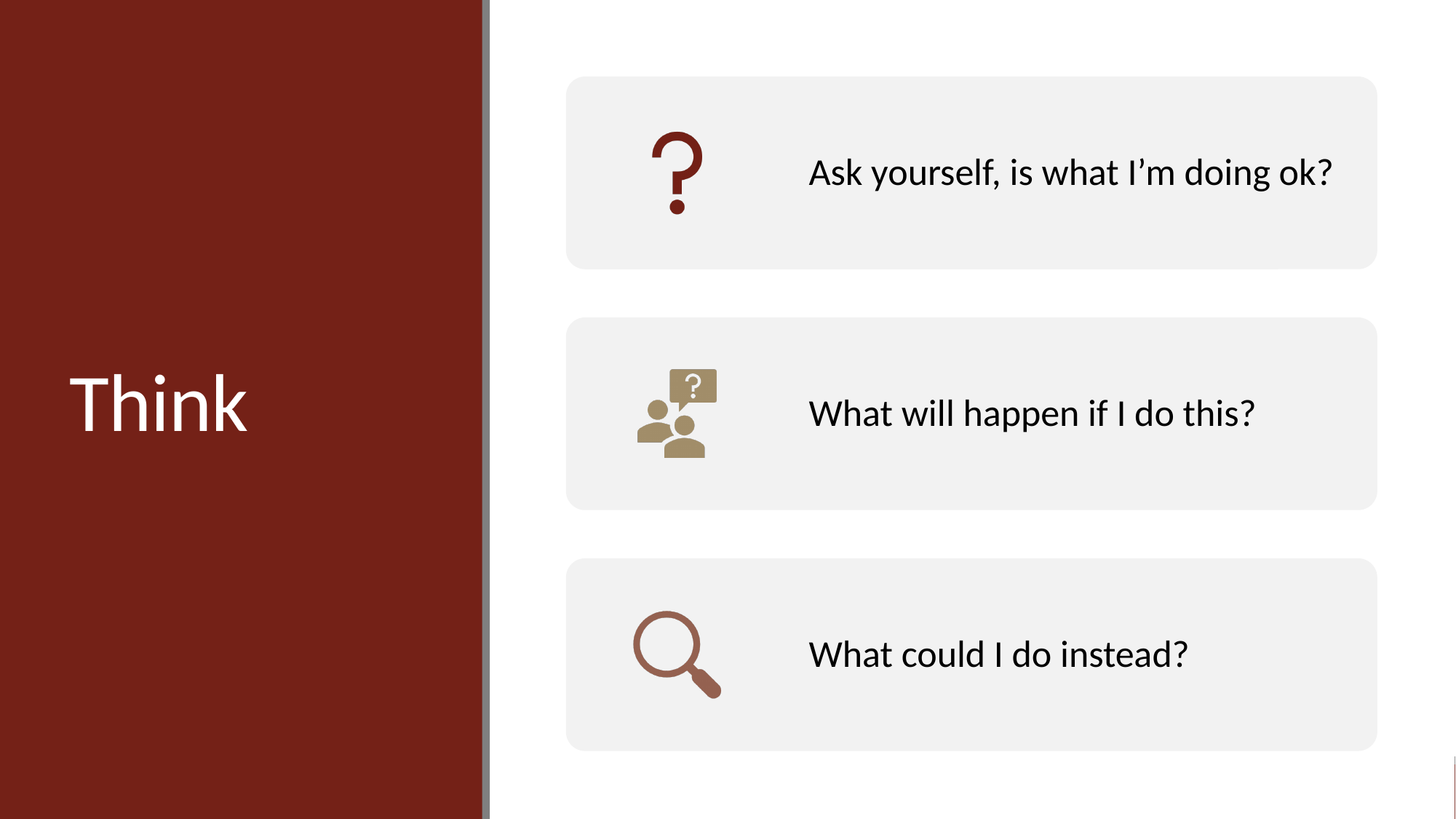

# Think
Ask yourself, is what I’m doing ok?
What will happen if I do this?
What could I do instead?